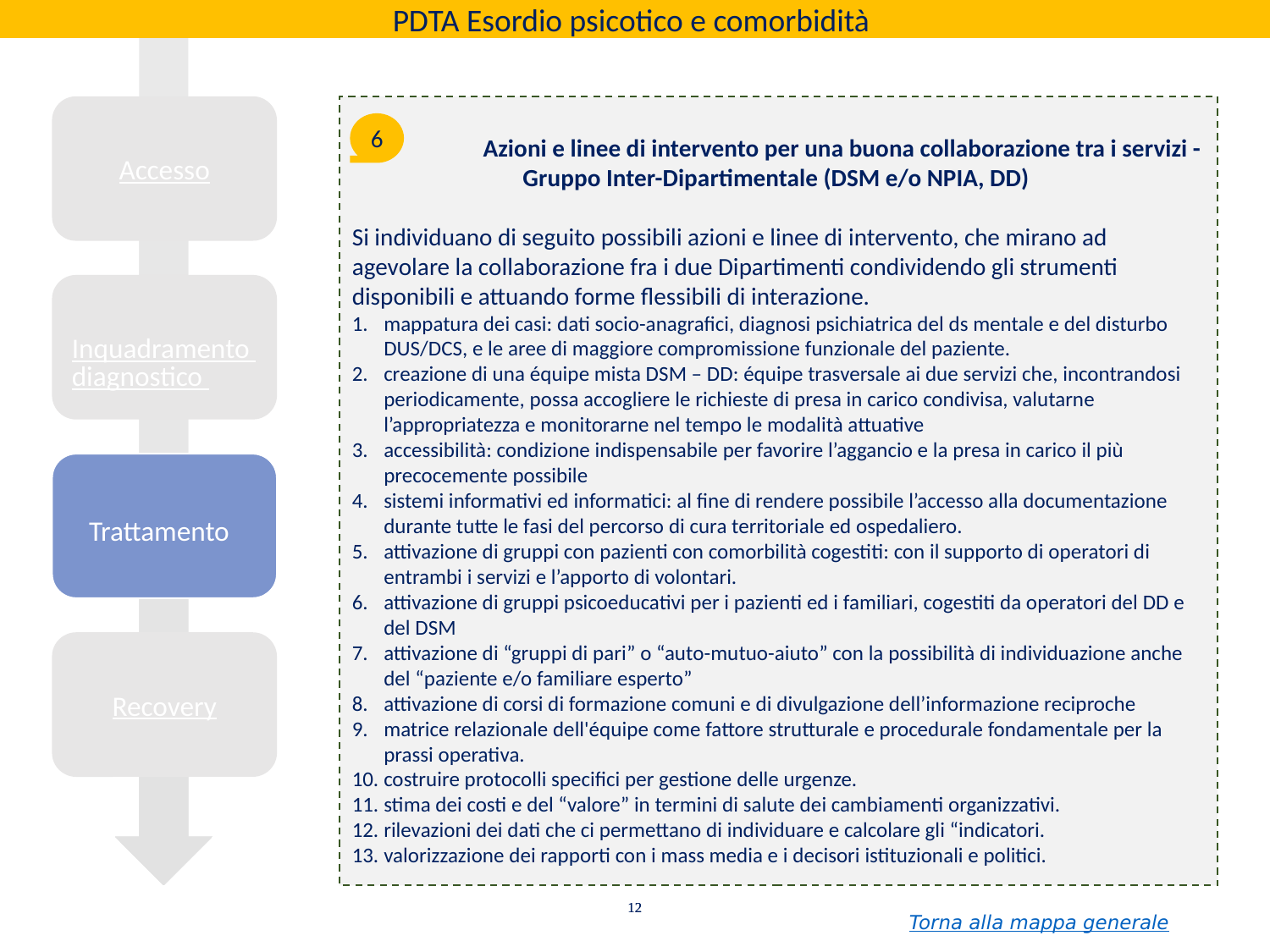

PDTA Esordio psicotico e comorbidità

Accesso

	Azioni e linee di intervento per una buona collaborazione tra i servizi - Gruppo Inter-Dipartimentale (DSM e/o NPIA, DD)

Si individuano di seguito possibili azioni e linee di intervento, che mirano ad agevolare la collaborazione fra i due Dipartimenti condividendo gli strumenti disponibili e attuando forme flessibili di interazione.
mappatura dei casi: dati socio-anagrafici, diagnosi psichiatrica del ds mentale e del disturbo DUS/DCS, e le aree di maggiore compromissione funzionale del paziente.
creazione di una équipe mista DSM – DD: équipe trasversale ai due servizi che, incontrandosi periodicamente, possa accogliere le richieste di presa in carico condivisa, valutarne l’appropriatezza e monitorarne nel tempo le modalità attuative
accessibilità: condizione indispensabile per favorire l’aggancio e la presa in carico il più precocemente possibile
sistemi informativi ed informatici: al fine di rendere possibile l’accesso alla documentazione durante tutte le fasi del percorso di cura territoriale ed ospedaliero.
attivazione di gruppi con pazienti con comorbilità cogestiti: con il supporto di operatori di entrambi i servizi e l’apporto di volontari.
attivazione di gruppi psicoeducativi per i pazienti ed i familiari, cogestiti da operatori del DD e del DSM
attivazione di “gruppi di pari” o “auto-mutuo-aiuto” con la possibilità di individuazione anche del “paziente e/o familiare esperto”
attivazione di corsi di formazione comuni e di divulgazione dell’informazione reciproche
matrice relazionale dell'équipe come fattore strutturale e procedurale fondamentale per la prassi operativa.
costruire protocolli specifici per gestione delle urgenze.
stima dei costi e del “valore” in termini di salute dei cambiamenti organizzativi.
rilevazioni dei dati che ci permettano di individuare e calcolare gli “indicatori.
valorizzazione dei rapporti con i mass media e i decisori istituzionali e politici.
6
Inquadramento diagnostico
Trattamento
Recovery
Torna alla mappa generale